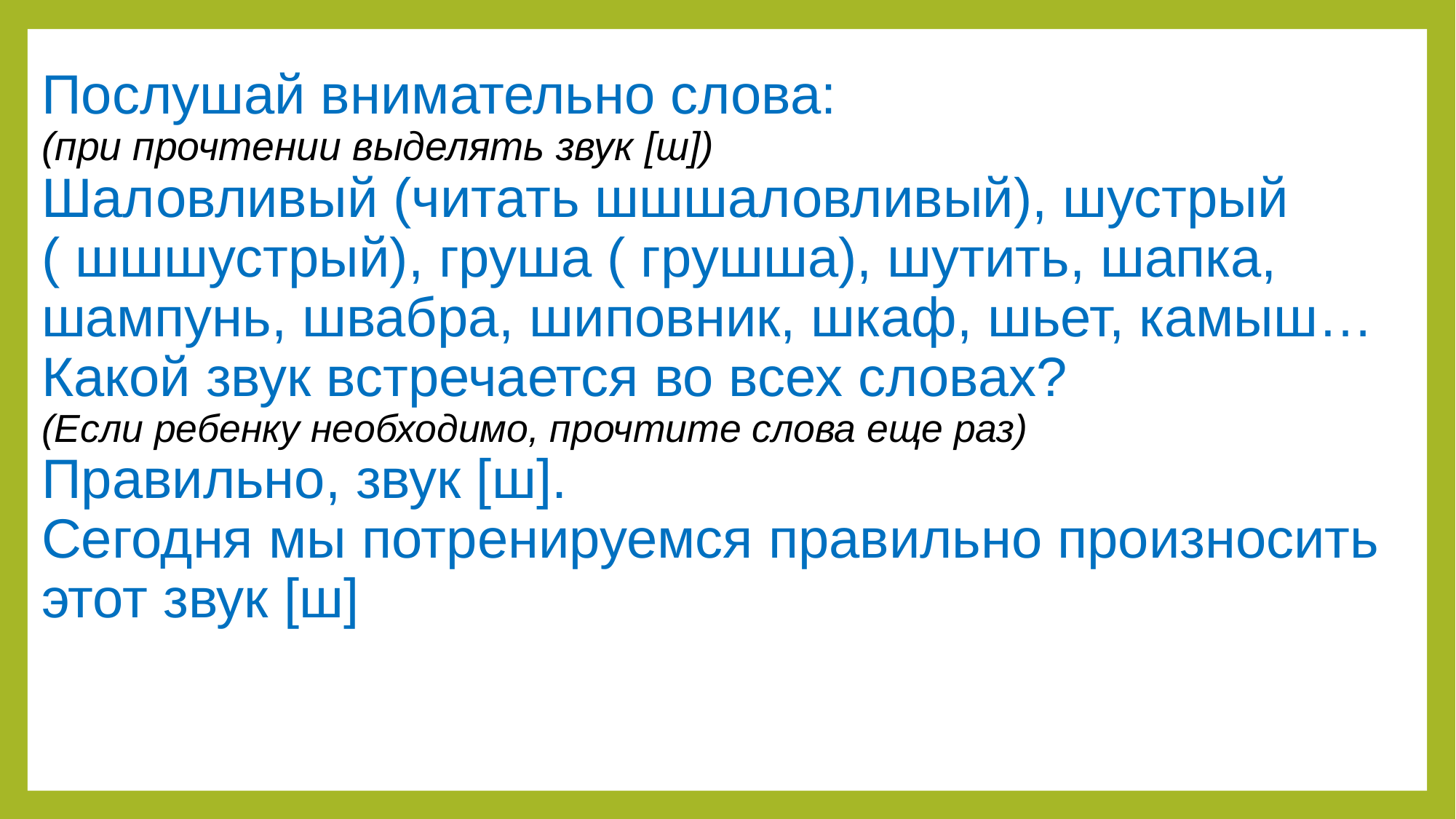

# Послушай внимательно слова: (при прочтении выделять звук [ш]) Шаловливый (читать шшшаловливый), шустрый ( шшшустрый), груша ( грушша), шутить, шапка, шампунь, швабра, шиповник, шкаф, шьет, камыш… Какой звук встречается во всех словах? (Если ребенку необходимо, прочтите слова еще раз) Правильно, звук [ш]. Сегодня мы потренируемся правильно произносить этот звук [ш]